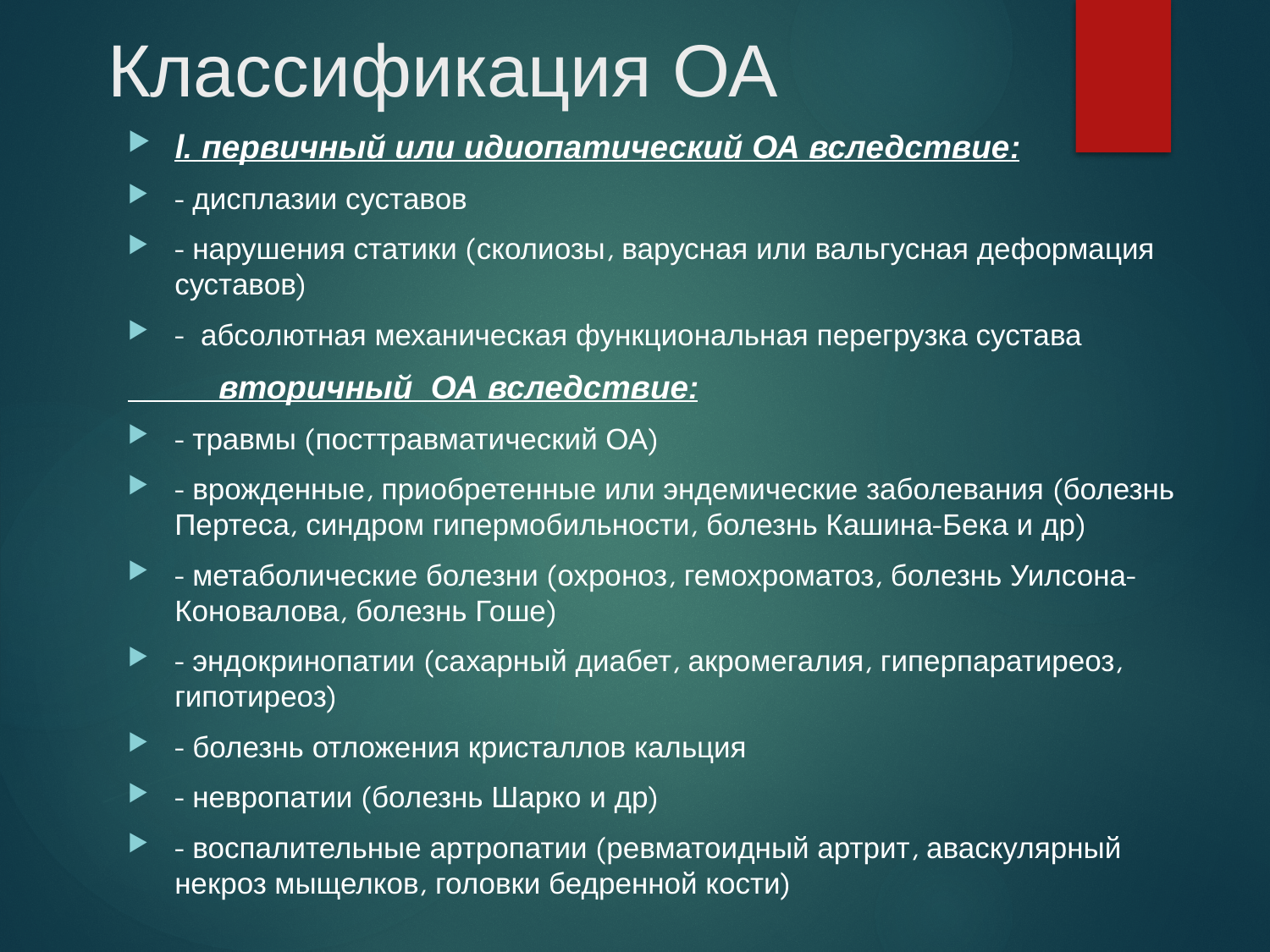

# Классификация ОА
I. первичный или идиопатический ОА вследствие:
- дисплазии суставов
- нарушения статики (сколиозы, варусная или вальгусная деформация суставов)
-  абсолютная механическая функциональная перегрузка сустава
          вторичный  ОА вследствие:
- травмы (посттравматический ОА)
- врожденные, приобретенные или эндемические заболевания (болезнь Пертеса, синдром гипермобильности, болезнь Кашина-Бека и др)
- метаболические болезни (охроноз, гемохроматоз, болезнь Уилсона-Коновалова, болезнь Гоше)
- эндокринопатии (сахарный диабет, акромегалия, гиперпаратиреоз, гипотиреоз)
- болезнь отложения кристаллов кальция
- невропатии (болезнь Шарко и др)
- воспалительные артропатии (ревматоидный артрит, аваскулярный некроз мыщелков, головки бедренной кости)